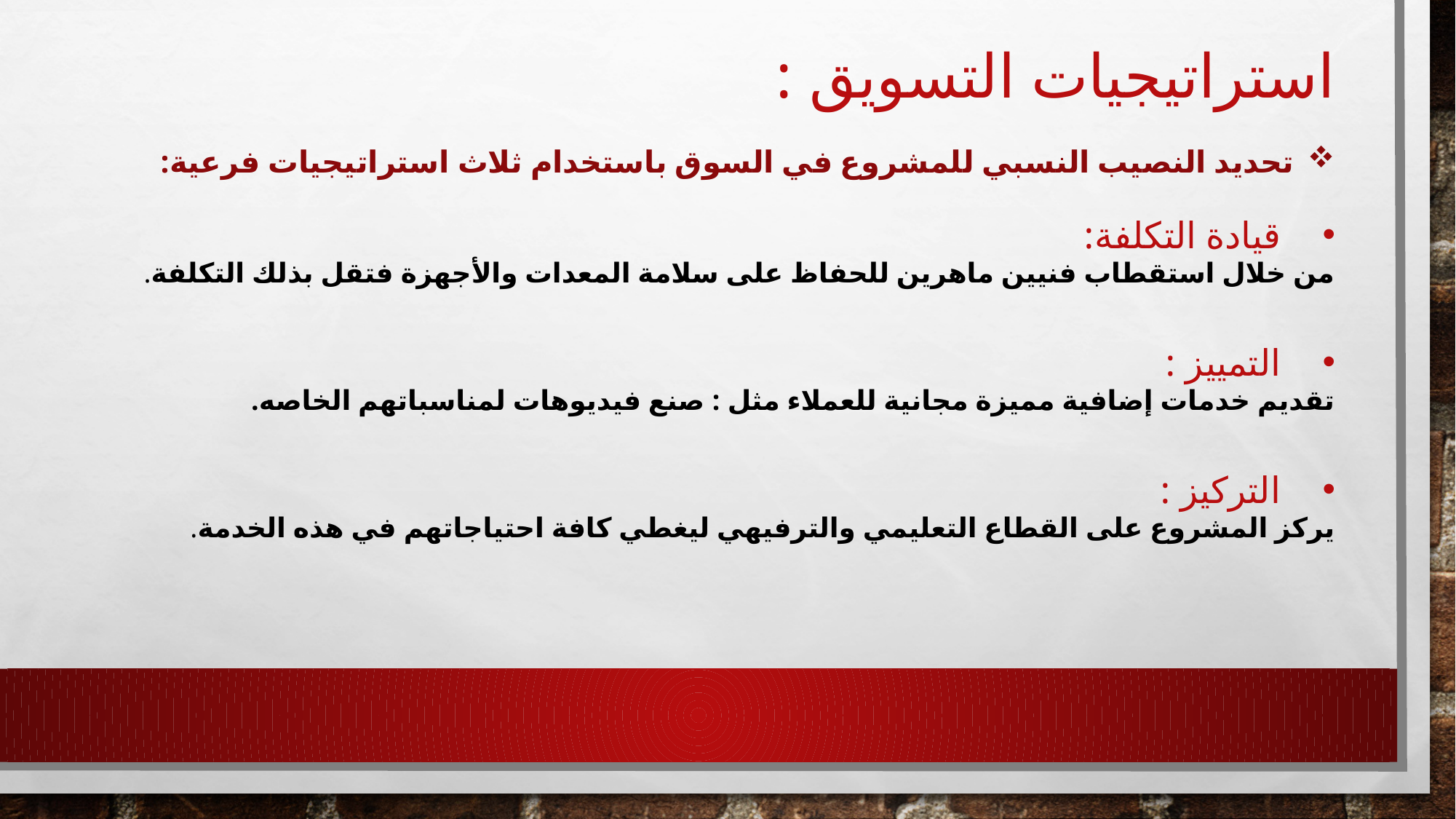

استراتيجيات التسويق :

تحديد النصيب النسبي للمشروع في السوق باستخدام ثلاث استراتيجيات فرعية:

قيادة التكلفة:
من خلال استقطاب فنيين ماهرين للحفاظ على سلامة المعدات والأجهزة فتقل بذلك التكلفة.

التمييز :
تقديم خدمات إضافية مميزة مجانية للعملاء مثل : صنع فيديوهات لمناسباتهم الخاصه.

التركيز :
يركز المشروع على القطاع التعليمي والترفيهي ليغطي كافة احتياجاتهم في هذه الخدمة.